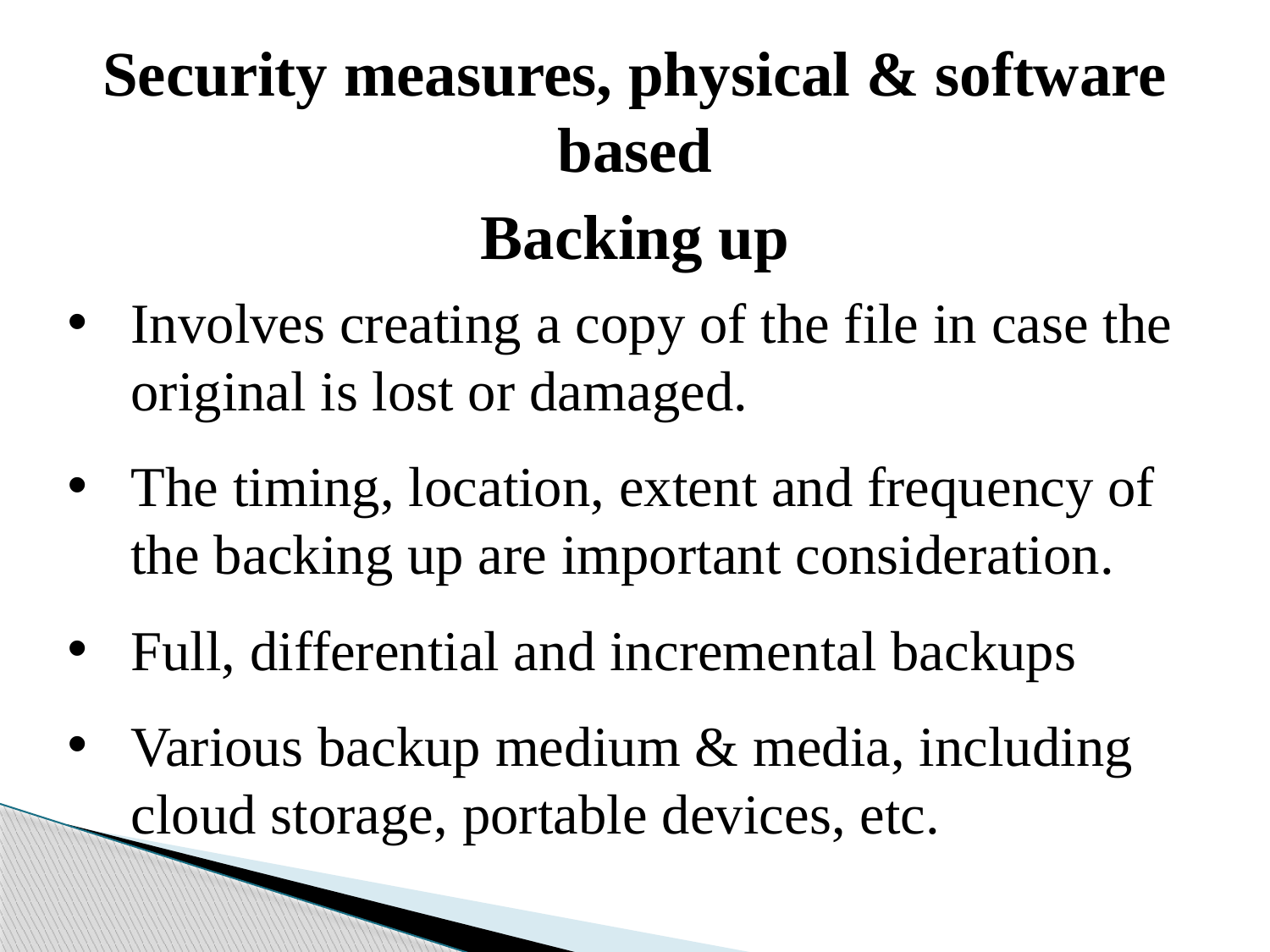

Security measures, physical & software based
Backing up
Involves creating a copy of the file in case the original is lost or damaged.
The timing, location, extent and frequency of the backing up are important consideration.
Full, differential and incremental backups
Various backup medium & media, including cloud storage, portable devices, etc.